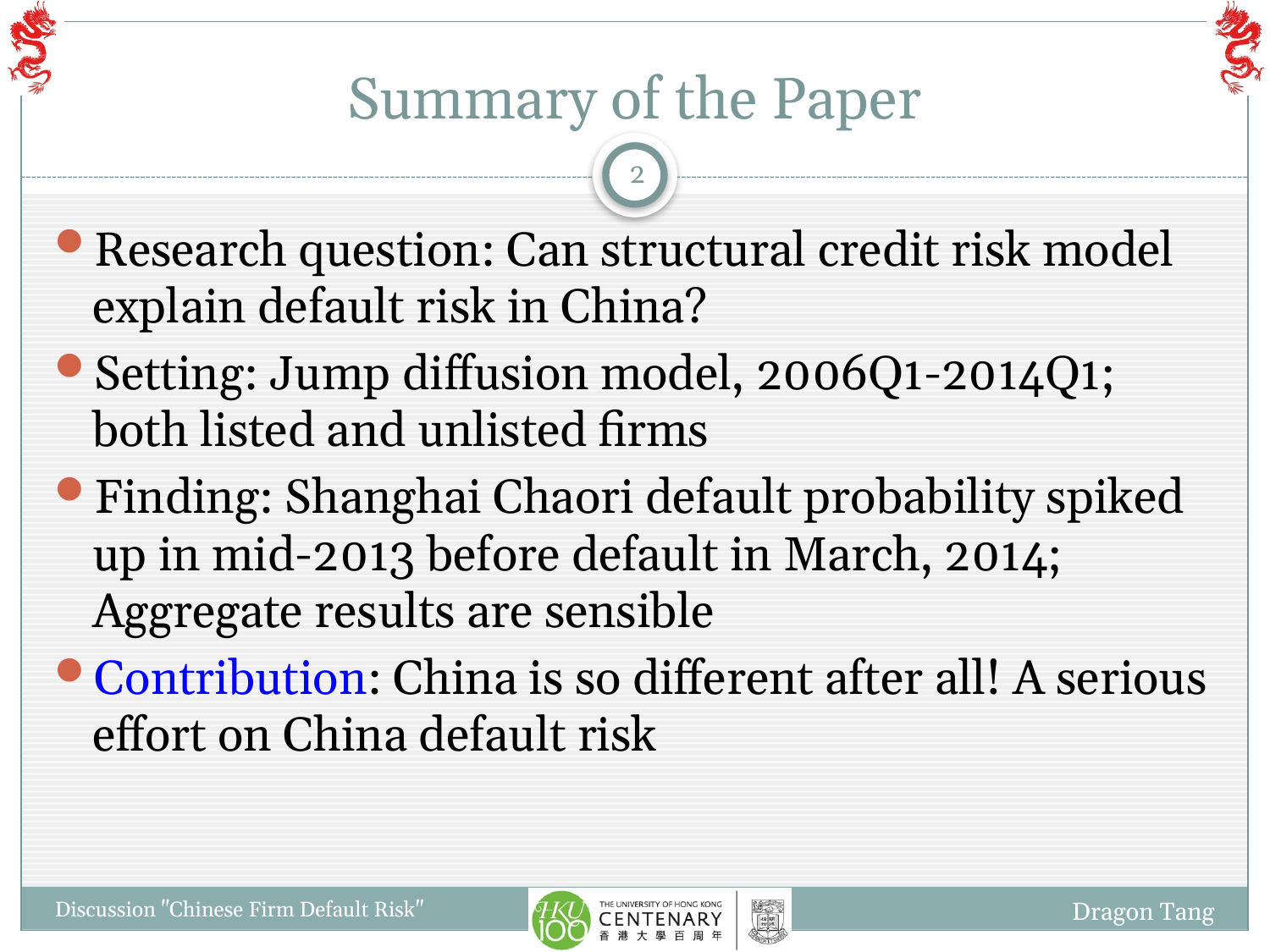

# Summary of the Paper
2
Research question: Can structural credit risk model explain default risk in China?
Setting: Jump diffusion model, 2006Q1-2014Q1; both listed and unlisted firms
Finding: Shanghai Chaori default probability spiked up in mid-2013 before default in March, 2014; Aggregate results are sensible
Contribution: China is so different after all! A serious effort on China default risk
Dragon Tang
Discussion "Chinese Firm Default Risk"